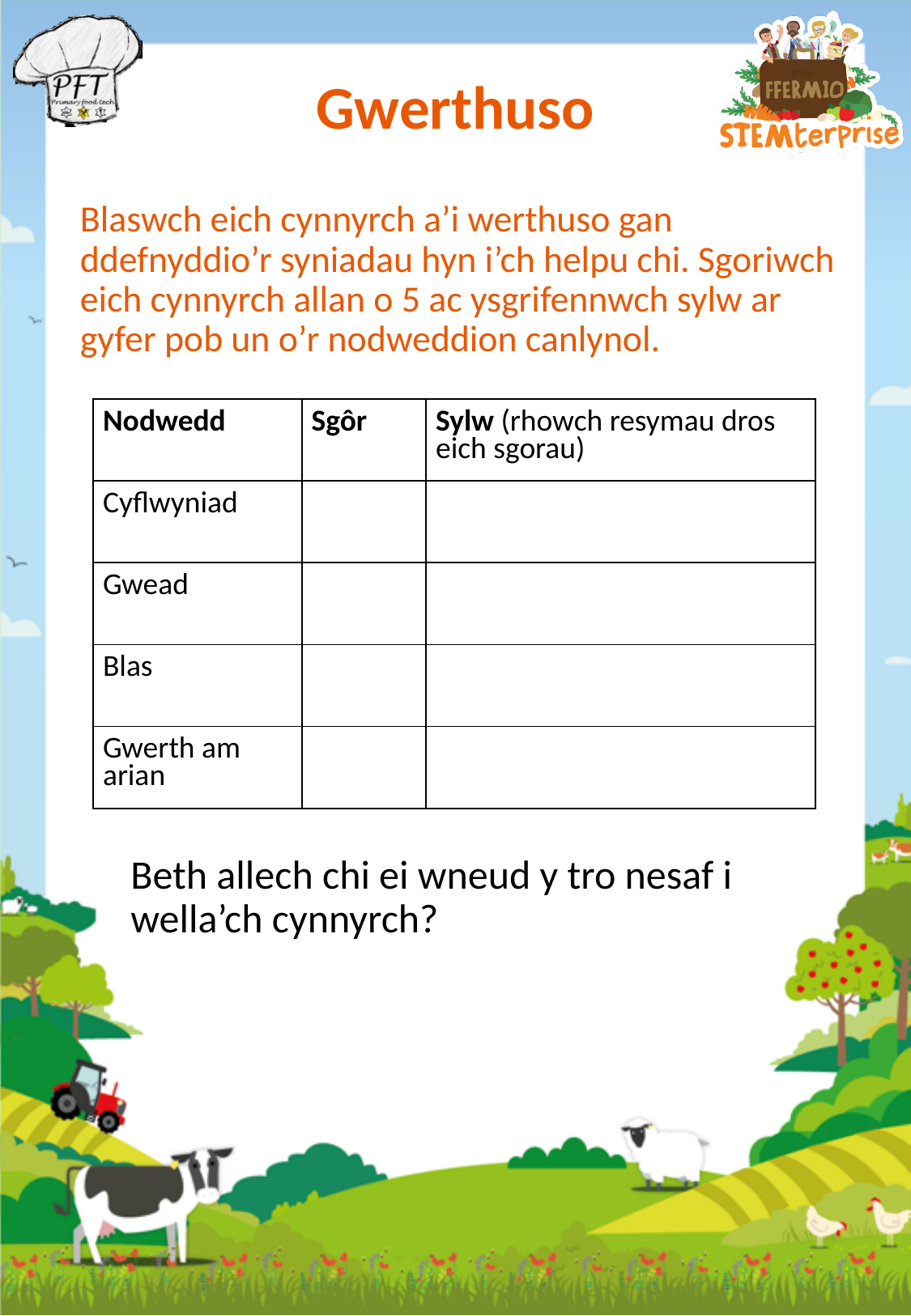

# Gwerthuso
Blaswch eich cynnyrch a’i werthuso gan ddefnyddio’r syniadau hyn i’ch helpu chi. Sgoriwch eich cynnyrch allan o 5 ac ysgrifennwch sylw ar gyfer pob un o’r nodweddion canlynol.
| Nodwedd | Sgôr | Sylw (rhowch resymau dros eich sgorau) |
| --- | --- | --- |
| Cyflwyniad |  |  |
| Gwead |  |  |
| Blas |  |  |
| Gwerth am arian |  |  |
Beth allech chi ei wneud y tro nesaf i wella’ch cynnyrch?